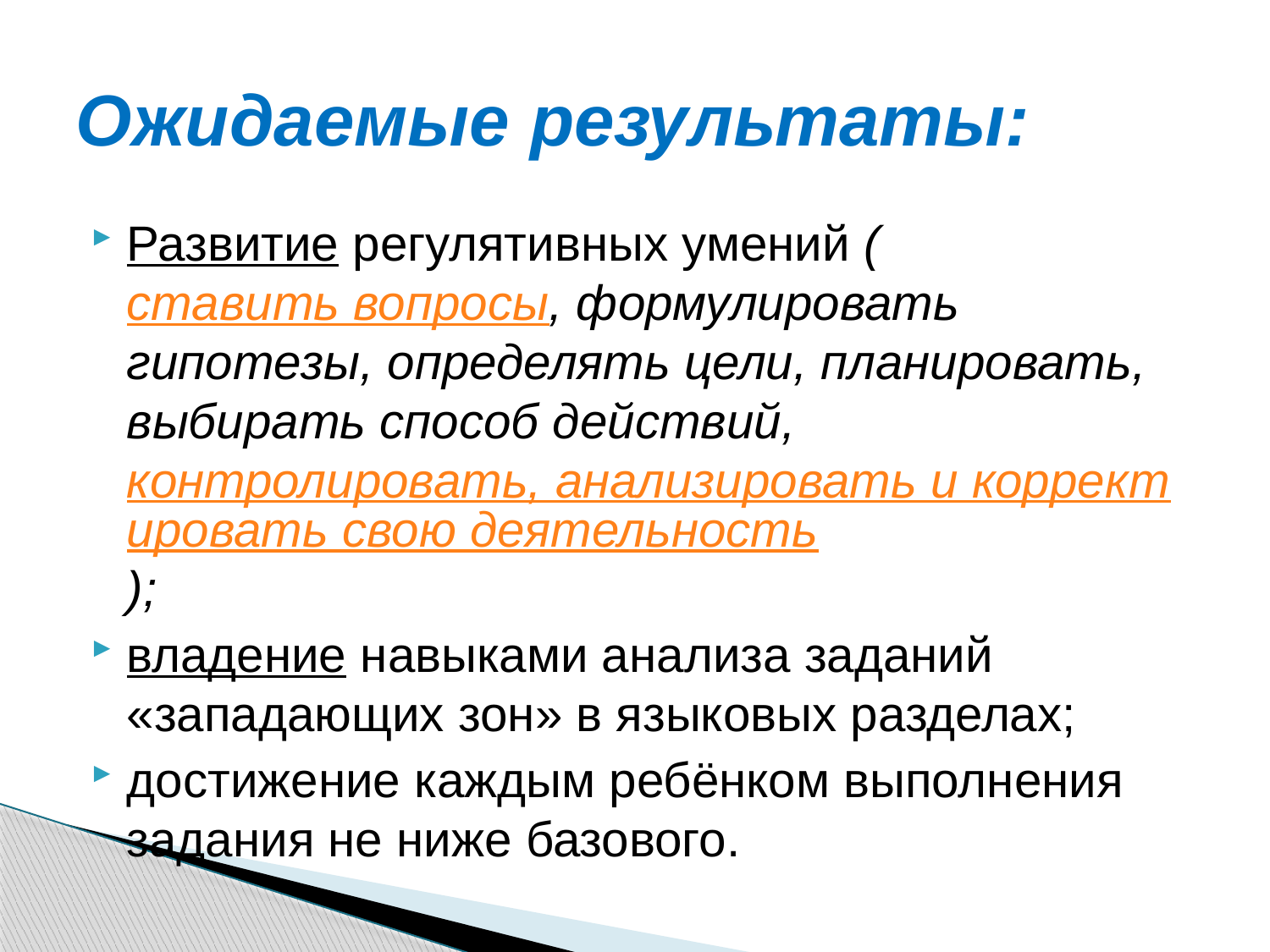

# Ожидаемые результаты:
Развитие регулятивных умений (ставить вопросы, формулировать гипотезы, определять цели, планировать, выбирать способ действий, контролировать, анализировать и корректировать свою деятельность);
владение навыками анализа заданий «западающих зон» в языковых разделах;
достижение каждым ребёнком выполнения задания не ниже базового.